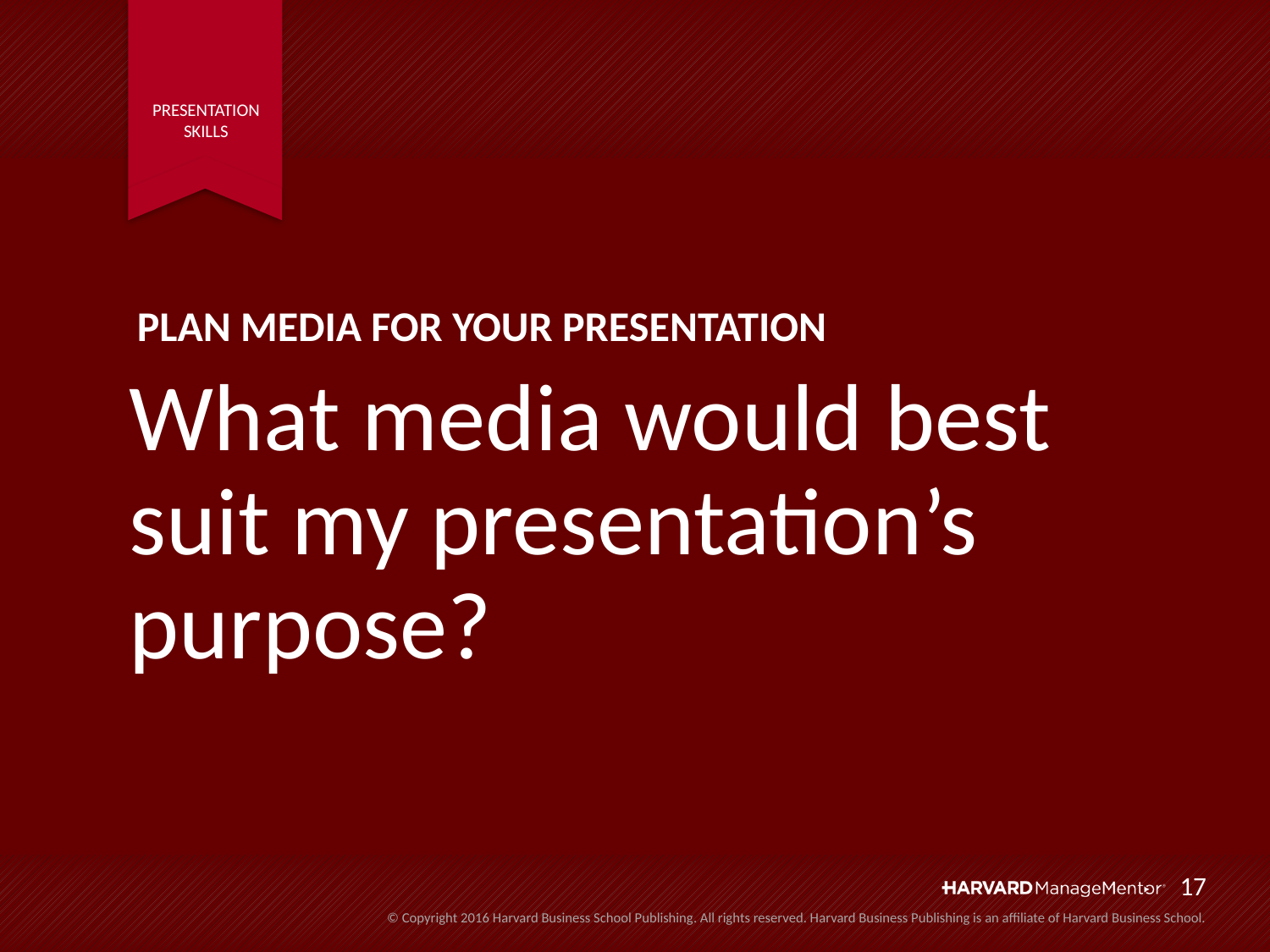

PLAN MEDIA FOR YOUR PRESENTATION
What media would best suit my presentation’s purpose?